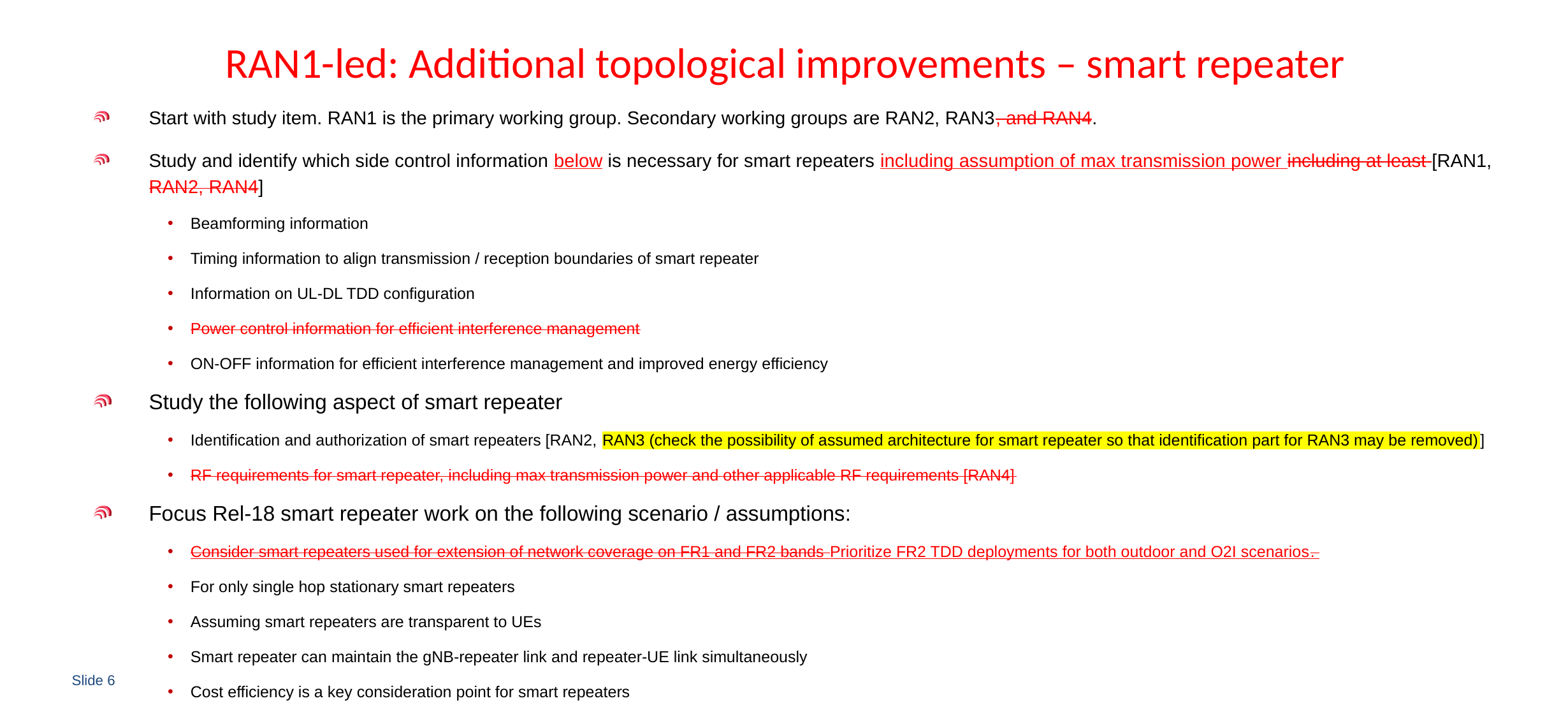

# RAN1-led: Additional topological improvements – smart repeater
Start with study item. RAN1 is the primary working group. Secondary working groups are RAN2, RAN3, and RAN4.
Study and identify which side control information below is necessary for smart repeaters including assumption of max transmission power including at least [RAN1, RAN2, RAN4]
Beamforming information
Timing information to align transmission / reception boundaries of smart repeater
Information on UL-DL TDD configuration
Power control information for efficient interference management
ON-OFF information for efficient interference management and improved energy efficiency
Study the following aspect of smart repeater
Identification and authorization of smart repeaters [RAN2, RAN3 (check the possibility of assumed architecture for smart repeater so that identification part for RAN3 may be removed)]
RF requirements for smart repeater, including max transmission power and other applicable RF requirements [RAN4]
Focus Rel-18 smart repeater work on the following scenario / assumptions:
Consider smart repeaters used for extension of network coverage on FR1 and FR2 bands Prioritize FR2 TDD deployments for both outdoor and O2I scenarios.
For only single hop stationary smart repeaters
Assuming smart repeaters are transparent to UEs
Smart repeater can maintain the gNB-repeater link and repeater-UE link simultaneously
Cost efficiency is a key consideration point for smart repeaters